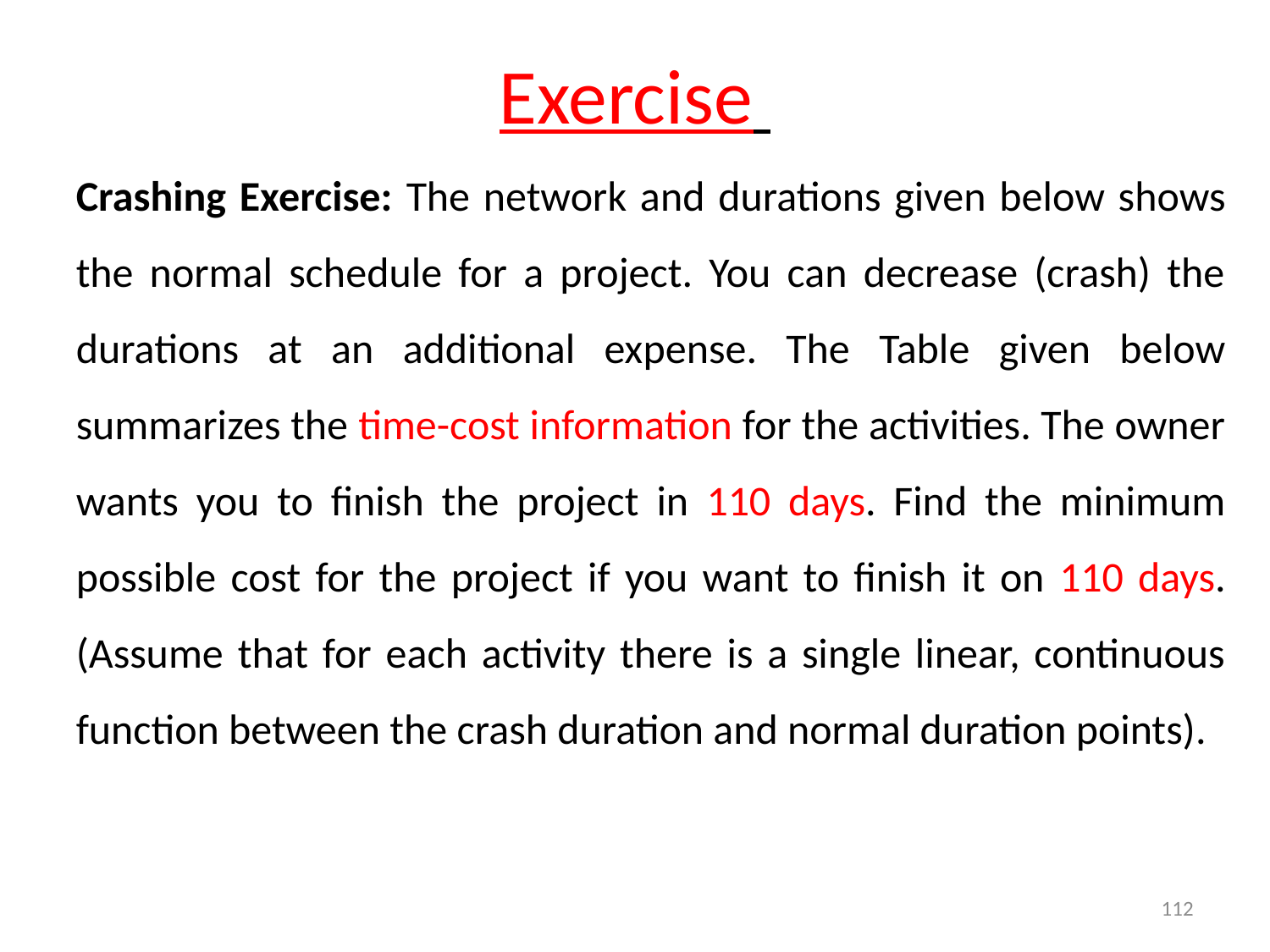

# Exercise
Crashing Exercise: The network and durations given below shows the normal schedule for a project. You can decrease (crash) the durations at an additional expense. The Table given below summarizes the time-cost information for the activities. The owner wants you to finish the project in 110 days. Find the minimum possible cost for the project if you want to finish it on 110 days. (Assume that for each activity there is a single linear, continuous function between the crash duration and normal duration points).
112